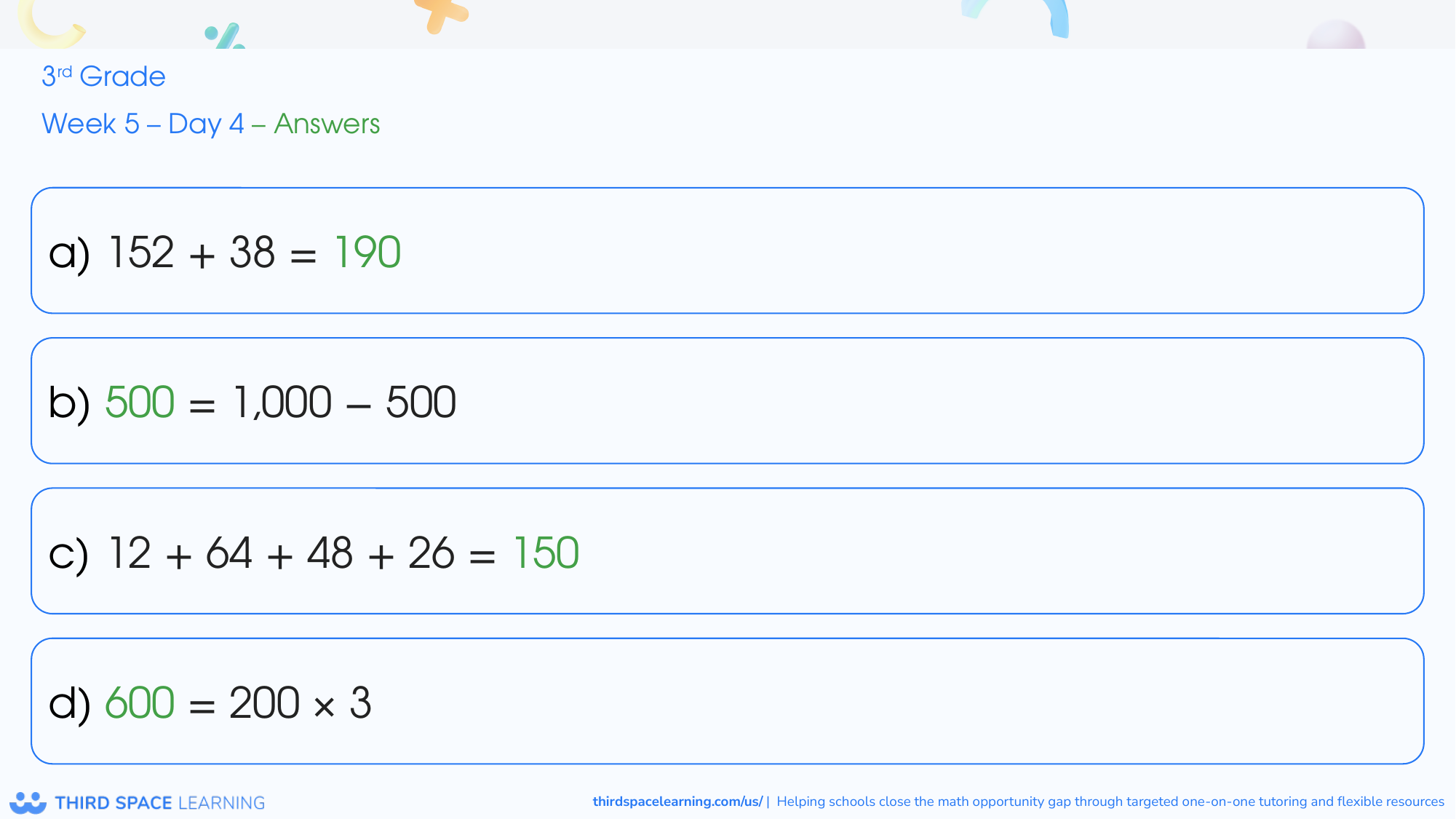

3rd Grade
Week 5 – Day 4 – Answers
152 + 38 = 190
500 = 1,000 − 500
12 + 64 + 48 + 26 = 150
600 = 200 × 3